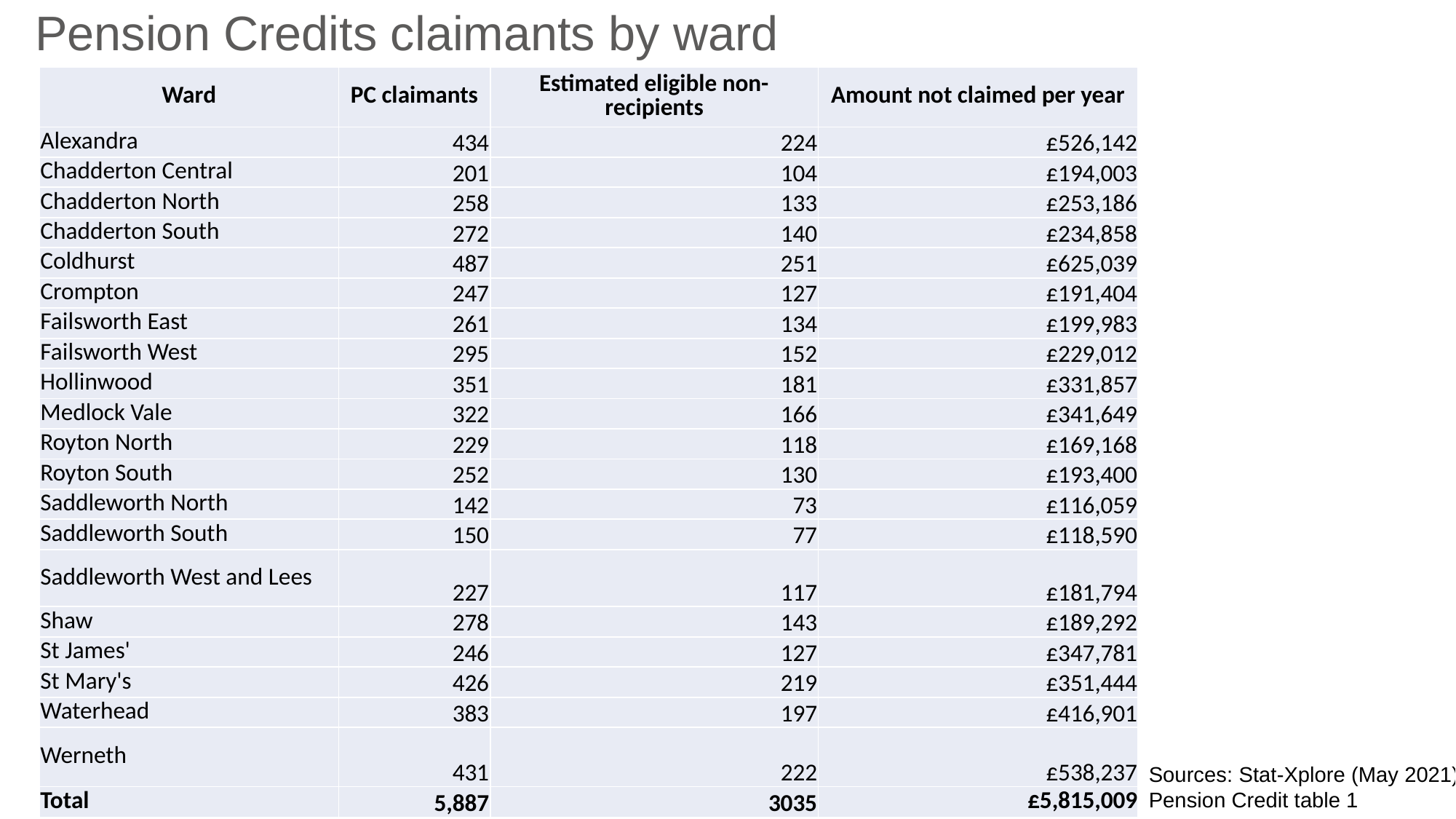

# Pension Credits claimants by ward
| Ward | PC claimants | Estimated eligible non-recipients | Amount not claimed per year |
| --- | --- | --- | --- |
| Alexandra | 434 | 224 | £526,142 |
| Chadderton Central | 201 | 104 | £194,003 |
| Chadderton North | 258 | 133 | £253,186 |
| Chadderton South | 272 | 140 | £234,858 |
| Coldhurst | 487 | 251 | £625,039 |
| Crompton | 247 | 127 | £191,404 |
| Failsworth East | 261 | 134 | £199,983 |
| Failsworth West | 295 | 152 | £229,012 |
| Hollinwood | 351 | 181 | £331,857 |
| Medlock Vale | 322 | 166 | £341,649 |
| Royton North | 229 | 118 | £169,168 |
| Royton South | 252 | 130 | £193,400 |
| Saddleworth North | 142 | 73 | £116,059 |
| Saddleworth South | 150 | 77 | £118,590 |
| Saddleworth West and Lees | 227 | 117 | £181,794 |
| Shaw | 278 | 143 | £189,292 |
| St James' | 246 | 127 | £347,781 |
| St Mary's | 426 | 219 | £351,444 |
| Waterhead | 383 | 197 | £416,901 |
| Werneth | 431 | 222 | £538,237 |
| Total | 5,887 | 3035 | £5,815,009 |
Sources: Stat-Xplore (May 2021), Pension Credit table 1